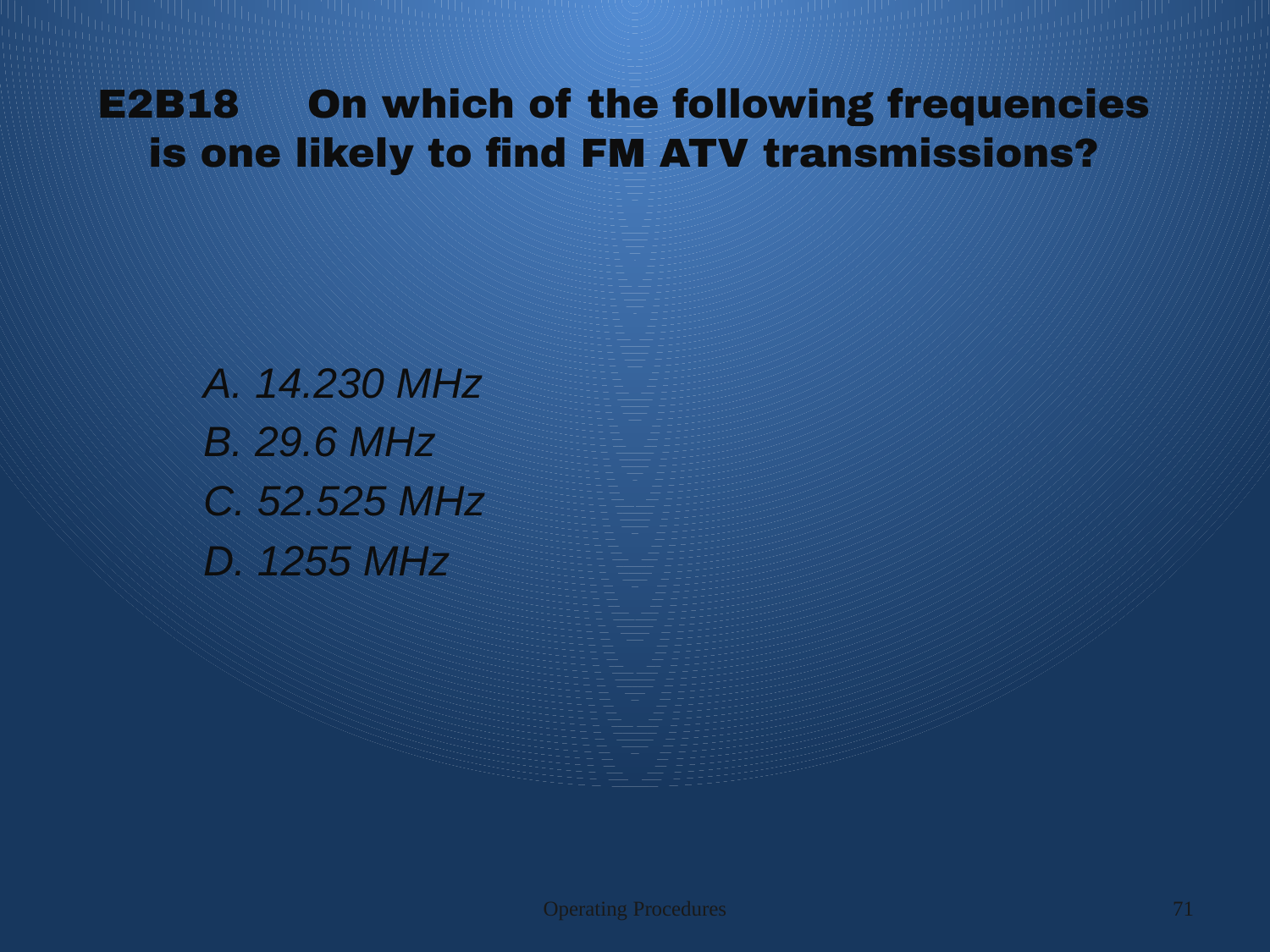

# E2B18     On which of the following frequencies is one likely to find FM ATV transmissions?
A. 14.230 MHz
B. 29.6 MHz
C. 52.525 MHz
D. 1255 MHz
Operating Procedures
71